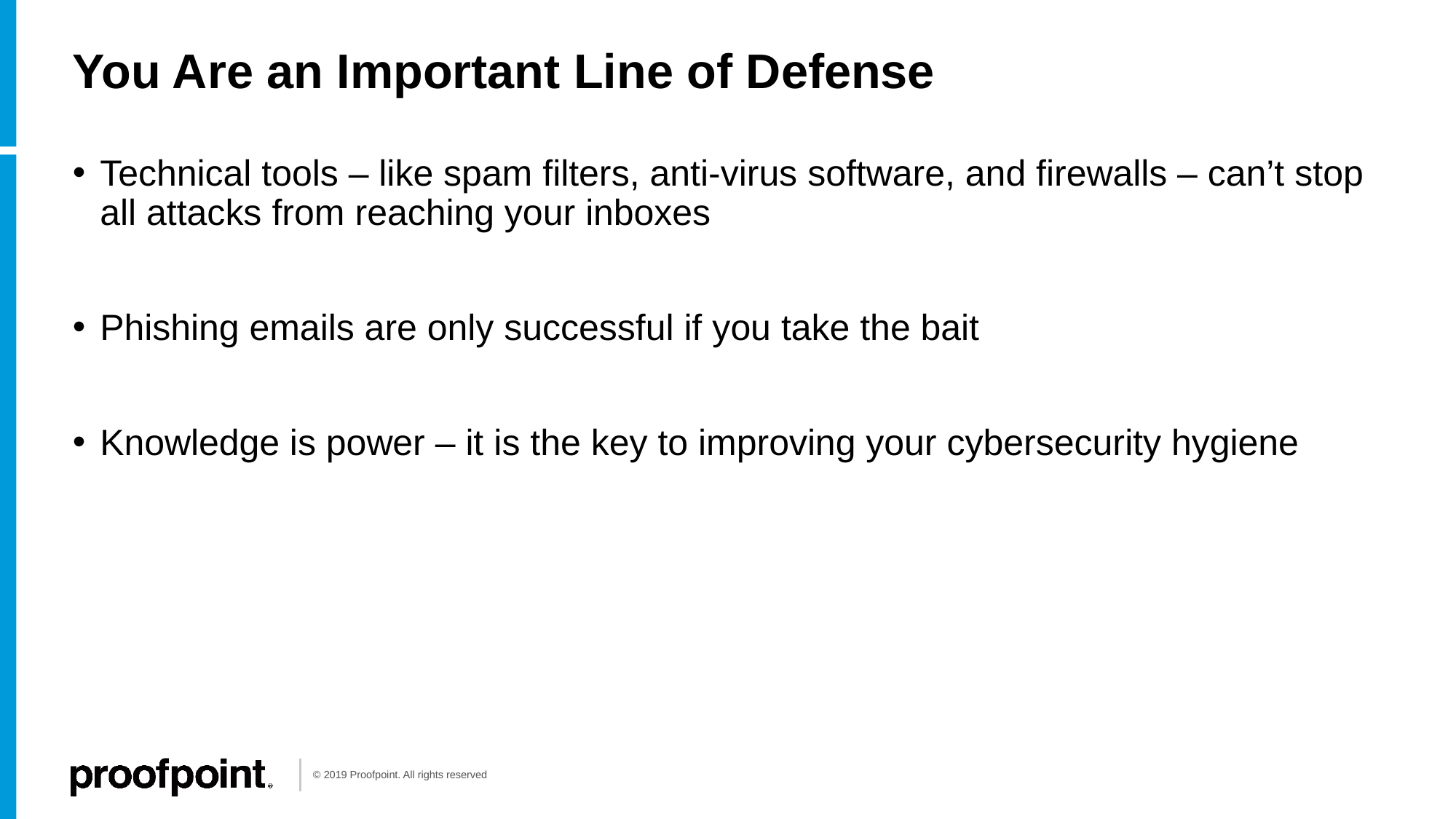

# You Are an Important Line of Defense
Technical tools – like spam filters, anti-virus software, and firewalls – can’t stop all attacks from reaching your inboxes

Phishing emails are only successful if you take the bait

Knowledge is power – it is the key to improving your cybersecurity hygiene
© 2019 Proofpoint. All rights reserved